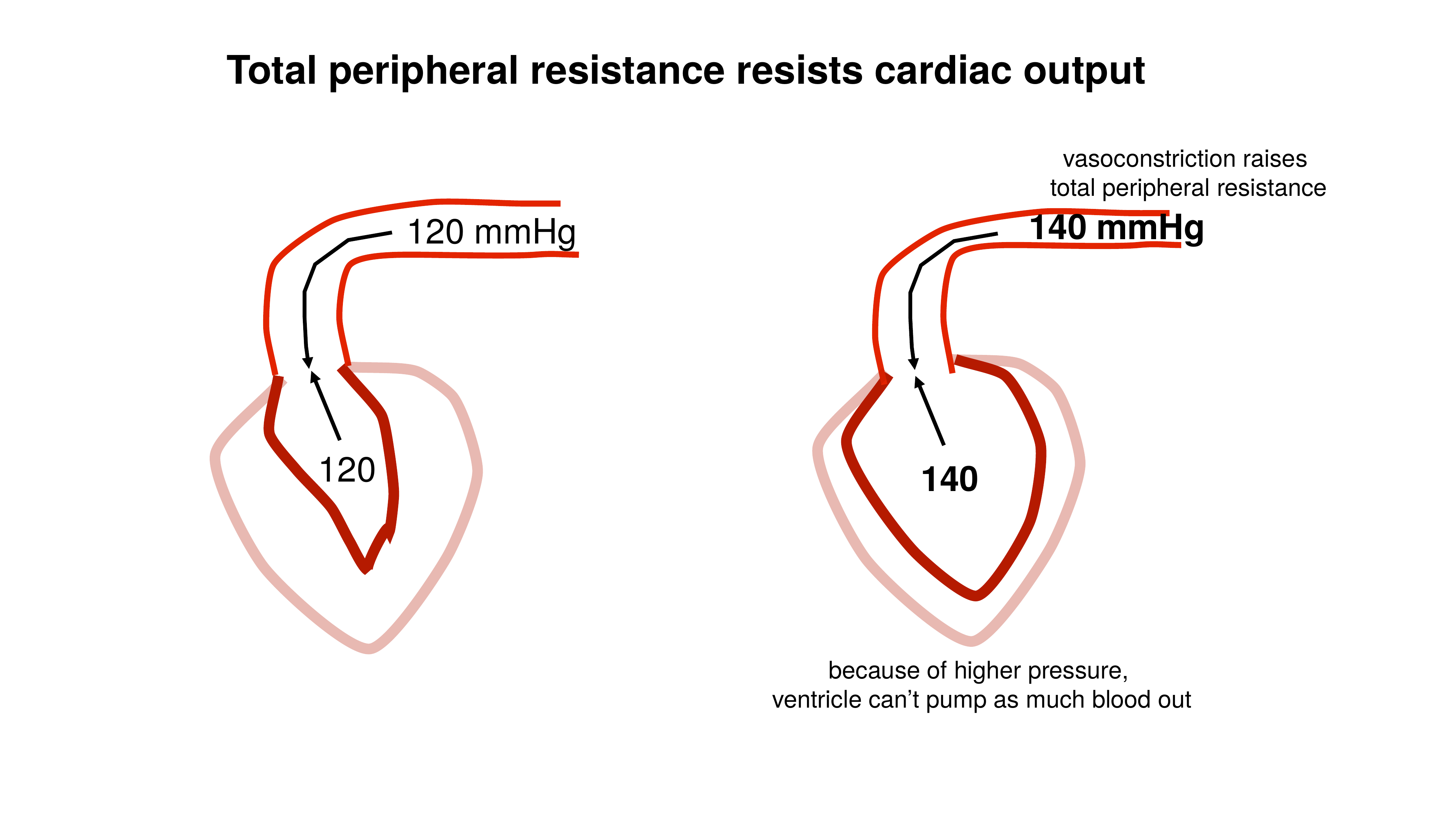

Total peripheral resistance resists cardiac output
vasoconstriction raises
total peripheral resistance
140 mmHg

120 mmHg

120
140
because of higher pressure,
ventricle can’t pump as much blood out